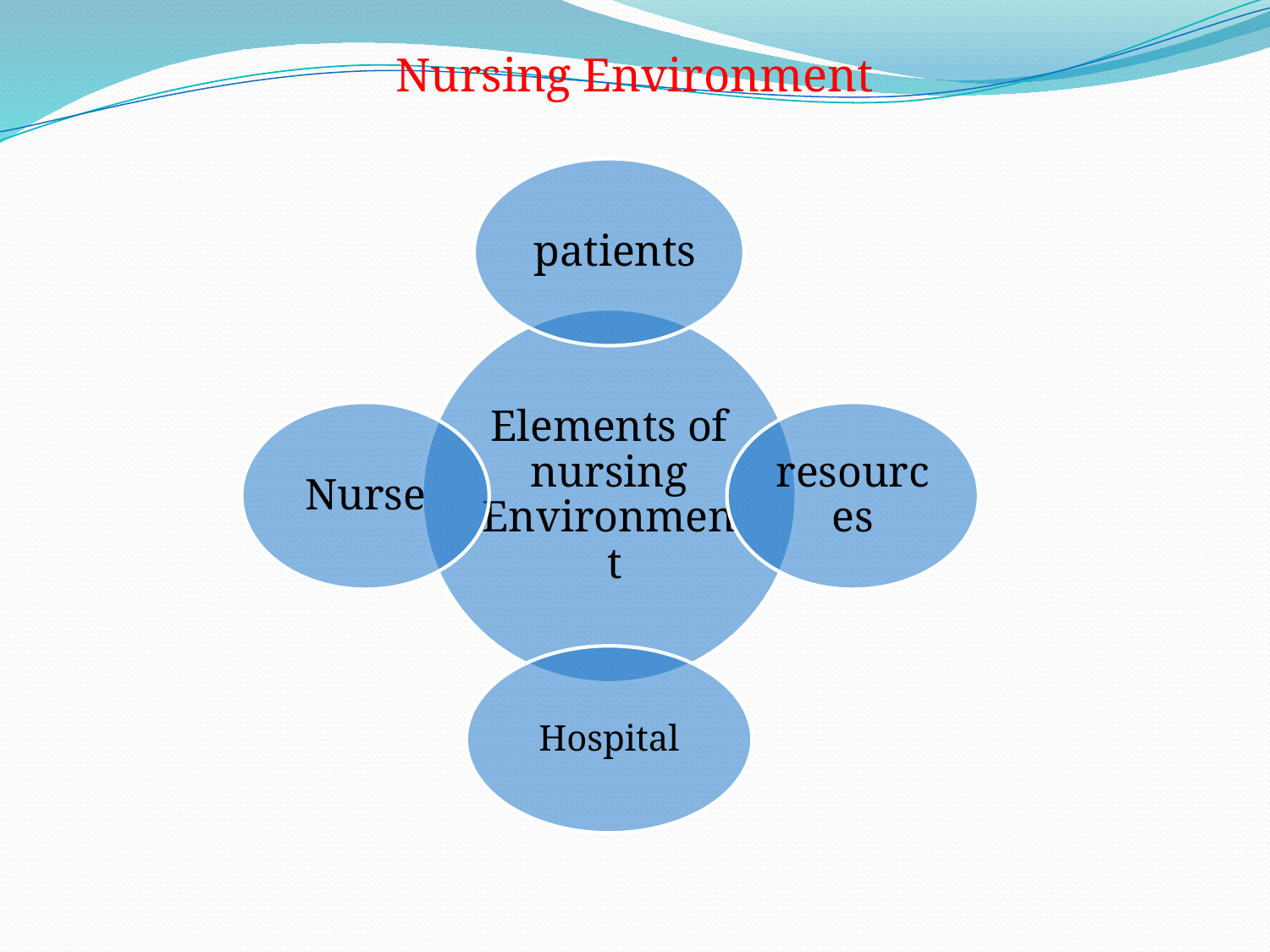

Nursing Environment

Elements of nursing Environment
patients
resources
Hospital
Nurse